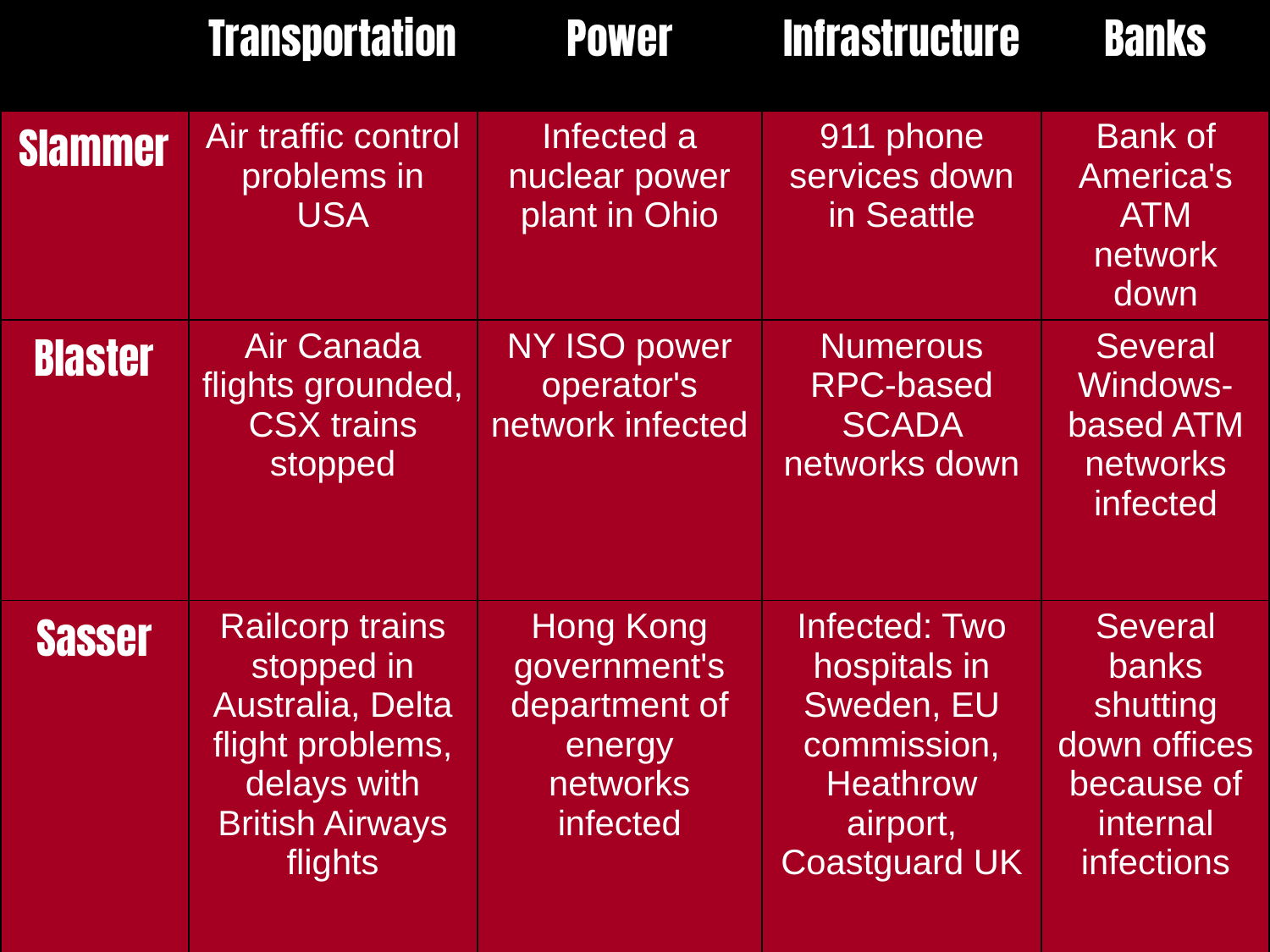

|  | Transportation | Power | Infrastructure | Banks |
| --- | --- | --- | --- | --- |
| Slammer | Air traffic control problems in USA | Infected a nuclear power plant in Ohio | 911 phone services down in Seattle | Bank of America's ATM network down |
| Blaster | Air Canada flights grounded, CSX trains stopped | NY ISO power operator's network infected | Numerous RPC-based SCADA networks down | Several Windows-based ATM networks infected |
| Sasser | Railcorp trains stopped in Australia, Delta flight problems, delays with British Airways flights | Hong Kong government's department of energy networks infected | Infected: Two hospitals in Sweden, EU commission, Heathrow airport, Coastguard UK | Several banks shutting down offices because of internal infections |